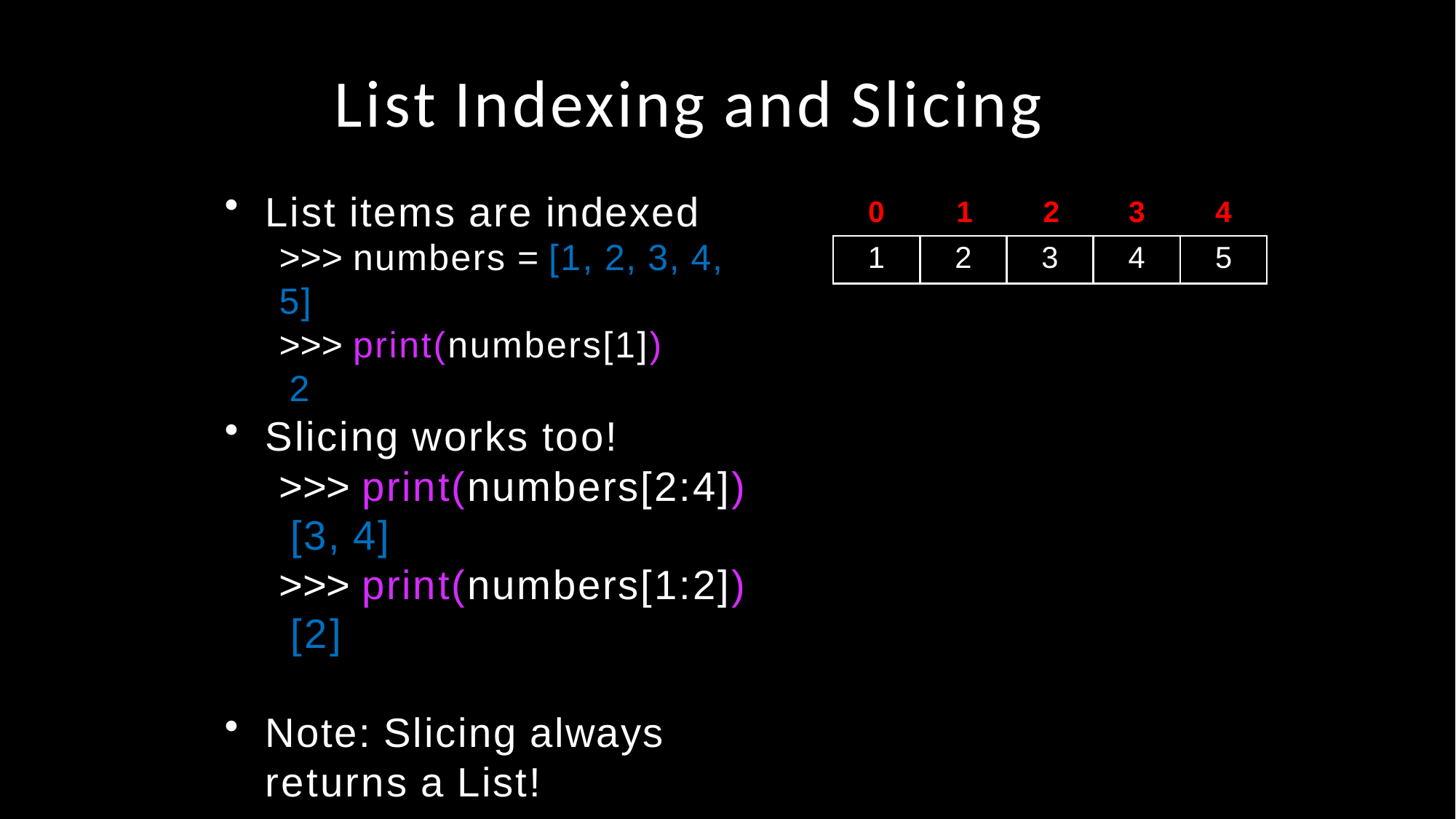

# List Indexing and Slicing
List items are indexed
>>> numbers = [1, 2, 3, 4, 5]
>>> print(numbers[1])  2
0	1	2
3
4
| 1 | 2 | 3 | 4 | 5 |
| --- | --- | --- | --- | --- |
Slicing works too!
>>> print(numbers[2:4])  [3, 4]
>>> print(numbers[1:2])  [2]

Note: Slicing always returns a List!